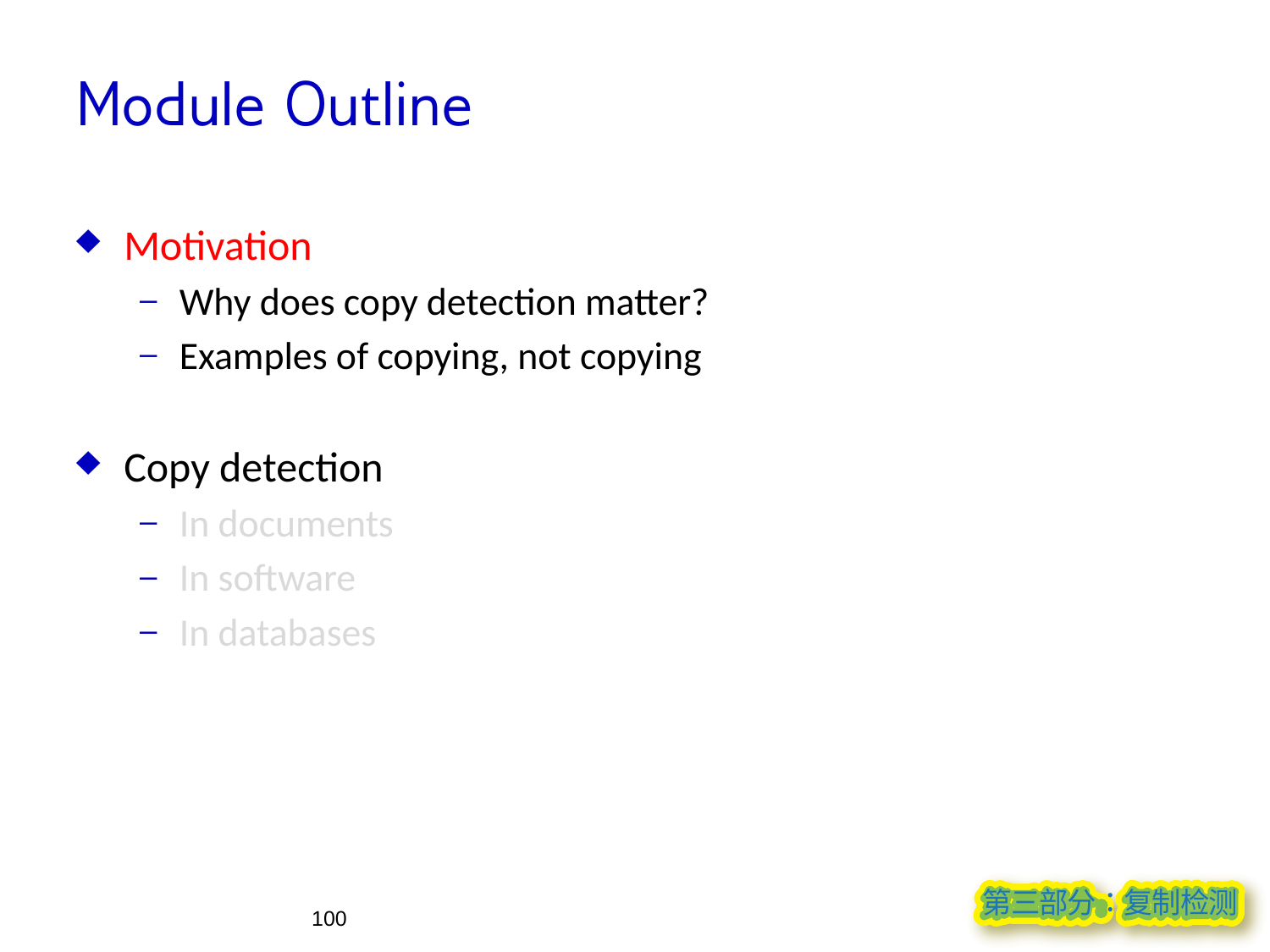

# Module Outline
Motivation
Why does copy detection matter?
Examples of copying, not copying

Copy detection
In documents
In software
In databases

100